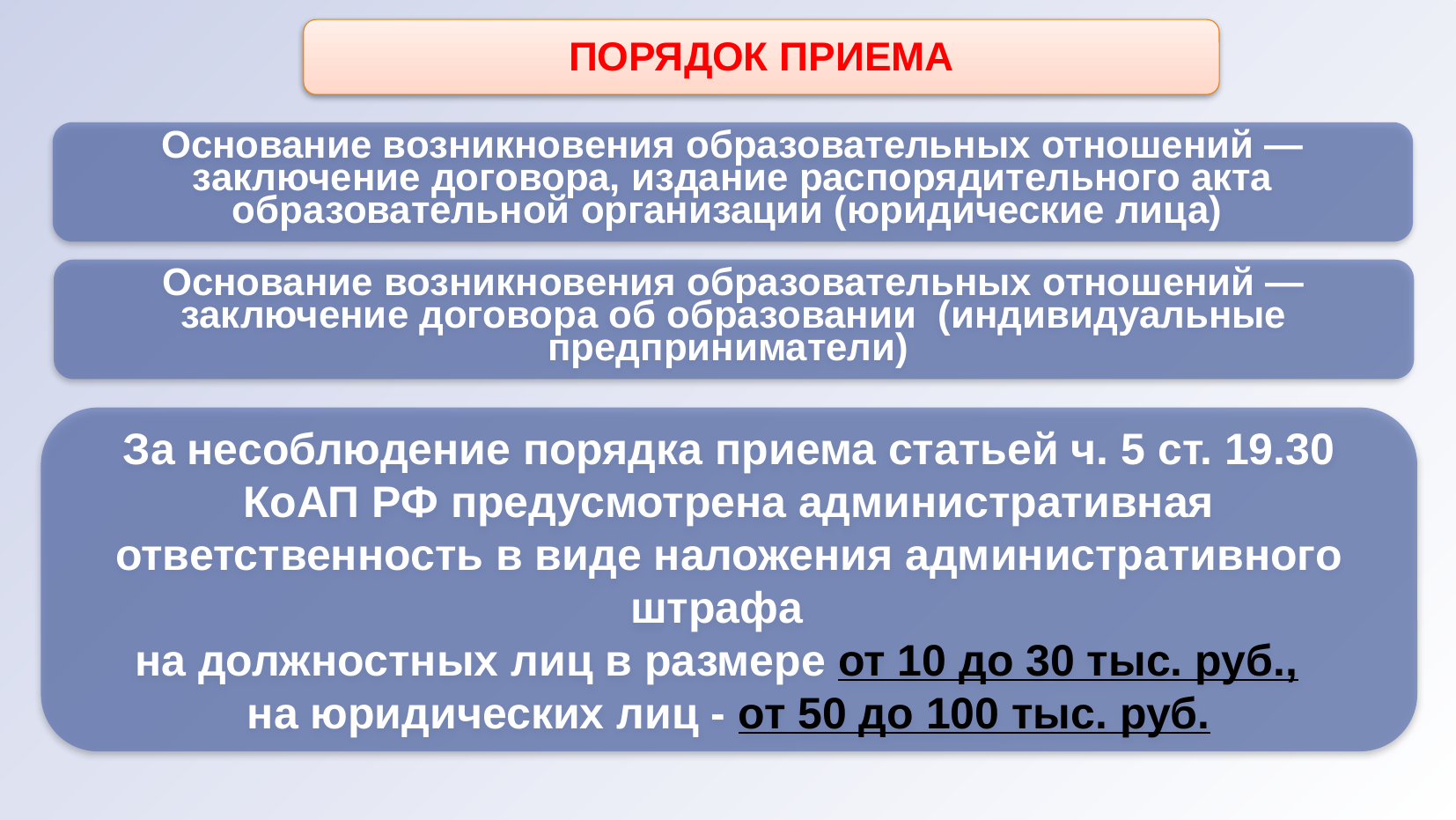

ПОРЯДОК ПРИЕМА

Основание возникновения образовательных отношений — заключение договора, издание распорядительного акта образовательной организации (юридические лица)

Основание возникновения образовательных отношений — заключение договора об образовании  (индивидуальные предприниматели)

За несоблюдение порядка приема статьей ч. 5 ст. 19.30 КоАП РФ предусмотрена административная ответственность в виде наложения административного штрафа
на должностных лиц в размере от 10 до 30 тыс. руб.,
на юридических лиц - от 50 до 100 тыс. руб.